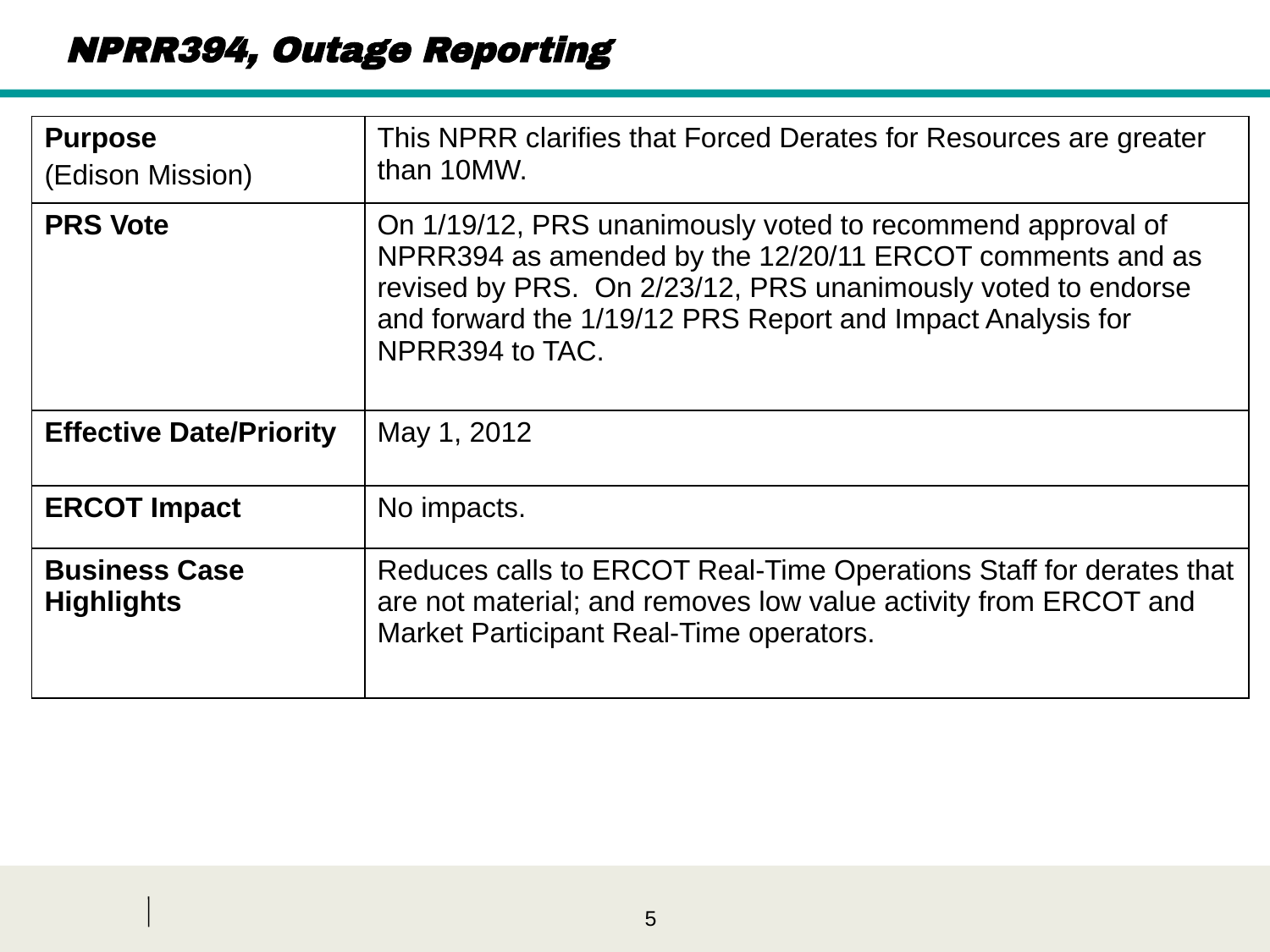

NPRR394, Outage Reporting
| Purpose (Edison Mission) | This NPRR clarifies that Forced Derates for Resources are greater than 10MW. |
| --- | --- |
| PRS Vote | On 1/19/12, PRS unanimously voted to recommend approval of NPRR394 as amended by the 12/20/11 ERCOT comments and as revised by PRS. On 2/23/12, PRS unanimously voted to endorse and forward the 1/19/12 PRS Report and Impact Analysis for NPRR394 to TAC. |
| Effective Date/Priority | May 1, 2012 |
| ERCOT Impact | No impacts. |
| Business Case Highlights | Reduces calls to ERCOT Real-Time Operations Staff for derates that are not material; and removes low value activity from ERCOT and Market Participant Real-Time operators. |